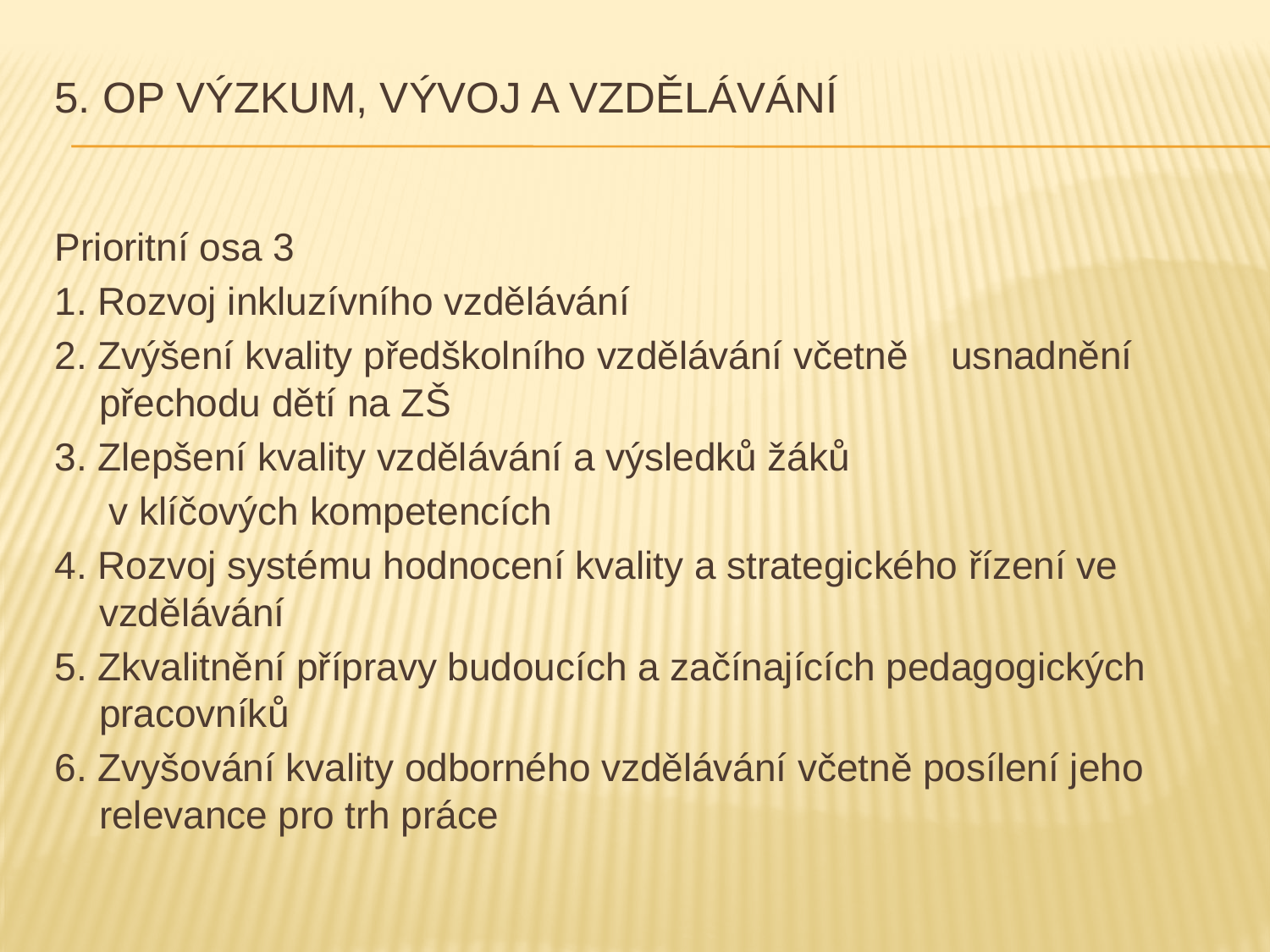

# 5. OP Výzkum, vývoj a vzdělávání
Prioritní osa 3
1. Rozvoj inkluzívního vzdělávání
2. Zvýšení kvality předškolního vzdělávání včetně    usnadnění přechodu dětí na ZŠ
3. Zlepšení kvality vzdělávání a výsledků žáků
     v klíčových kompetencích
4. Rozvoj systému hodnocení kvality a strategického řízení ve vzdělávání
5. Zkvalitnění přípravy budoucích a začínajících pedagogických pracovníků
6. Zvyšování kvality odborného vzdělávání včetně posílení jeho relevance pro trh práce